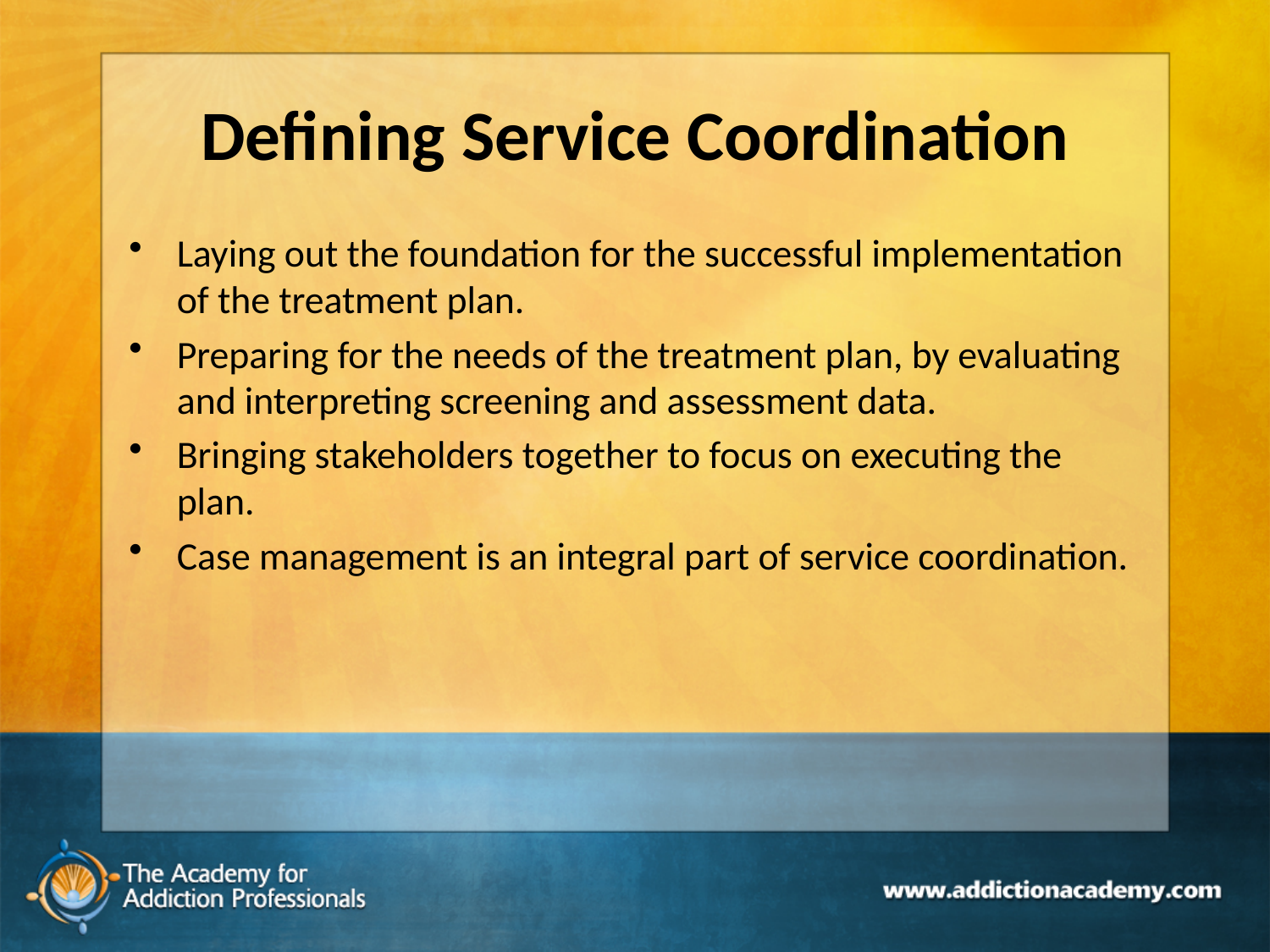

# Defining Service Coordination
Laying out the foundation for the successful implementation of the treatment plan.
Preparing for the needs of the treatment plan, by evaluating and interpreting screening and assessment data.
Bringing stakeholders together to focus on executing the plan.
Case management is an integral part of service coordination.